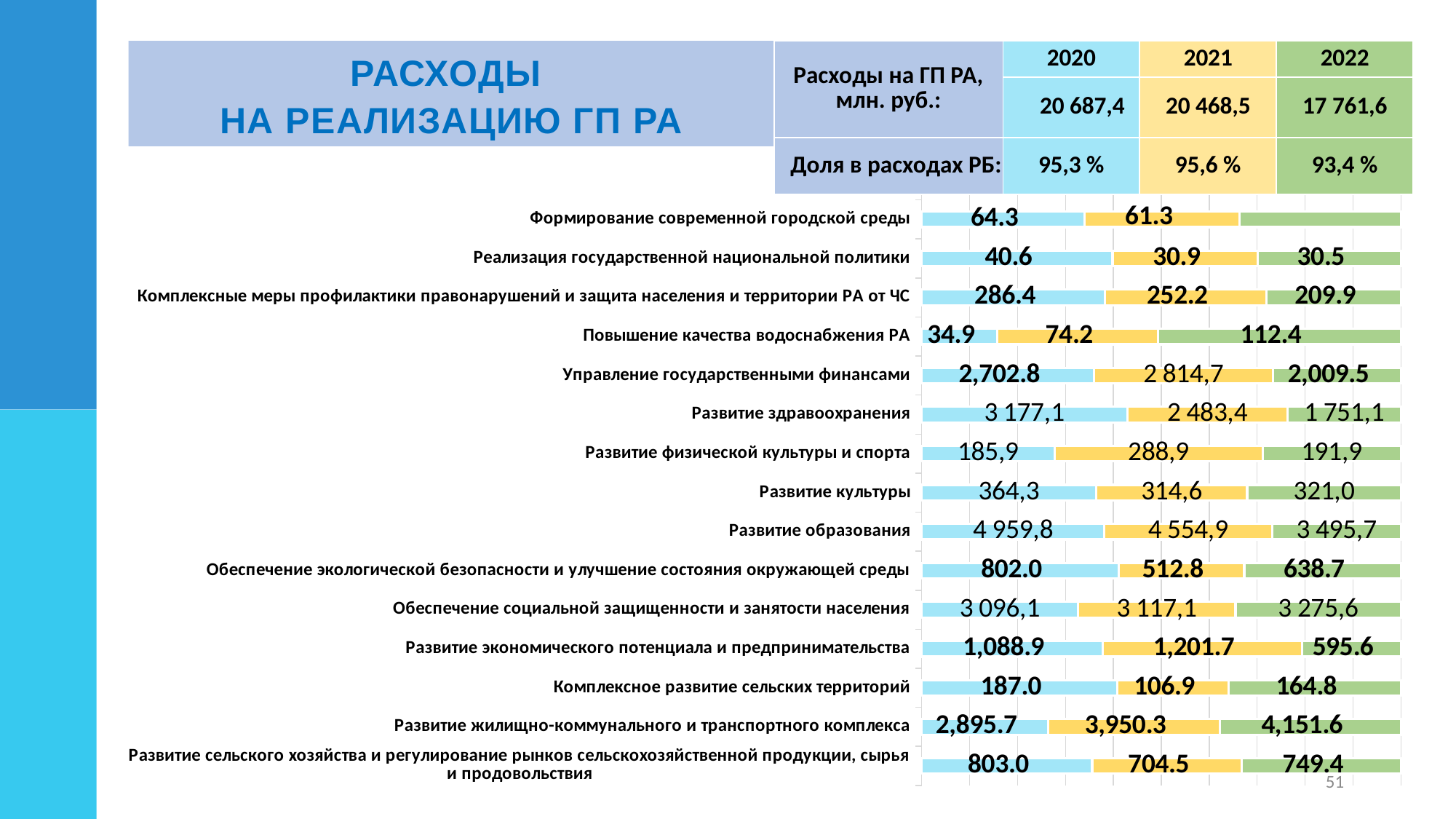

| Расходы на ГП РА, млн. руб.: | 2020 | 2021 | 2022 |
| --- | --- | --- | --- |
|  | 20 687,4 | 20 468,5 | 17 761,6 |
| Доля в расходах РБ: | 95,3 % | 95,6 % | 93,4 % |
РАСХОДЫ
НА РЕАЛИЗАЦИЮ ГП РА

### Chart

| Category | 2020 | 2021 | 2022 |
|---|---|---|---|
| Развитие сельского хозяйства и регулирование рынков сельскохозяйственной продукции, сырья и продовольствия | 802.9873 | 704.4837 | 749.3808 |
| Развитие жилищно-коммунального и транспортного комплекса | 2895.7051 | 3950.2643 | 4151.5601 |
| Комплексное развитие сельских территорий | 187.0447 | 106.90469999999999 | 164.77470000000002 |
| Развитие экономического потенциала и предпринимательства | 1088.8826000000001 | 1201.7391 | 595.6045 |
| Обеспечение социальной защищенности и занятости населения | 3096.1324 | 3117.0749 | 3275.5847000000003 |
| Обеспечение экологической безопасности и улучшение состояния окружающей среды | 801.9756 | 512.8033 | 638.722 |
| Развитие образования | 4959.839 | 4554.9405 | 3495.7309 |
| Развитие культуры | 364.2973 | 314.6147 | 320.982 |
| Развитие физической культуры и спорта | 184.3078 | 288.97520000000003 | 191.99460000000002 |
| Развитие здравоохранения | 3177.1451 | 2483.378 | 1751.0506 |
| Управление государственными финансами | 2702.7834 | 2814.7268 | 2009.5474 |
| Повышение качества водоснабжения РА | 34.927800000000005 | 74.1576 | 112.3519 |
| Комплексные меры профилактики правонарушений и защита населения и территории РА от ЧС | 286.38190000000003 | 252.23129999999998 | 209.87470000000002 |
| Реализация государственной национальной политики | 40.639199999999995 | 30.8987 | 30.5047 |
| Формирование современной городской среды | 64.3222 | 61.322199999999995 | 63.934400000000004 |
51